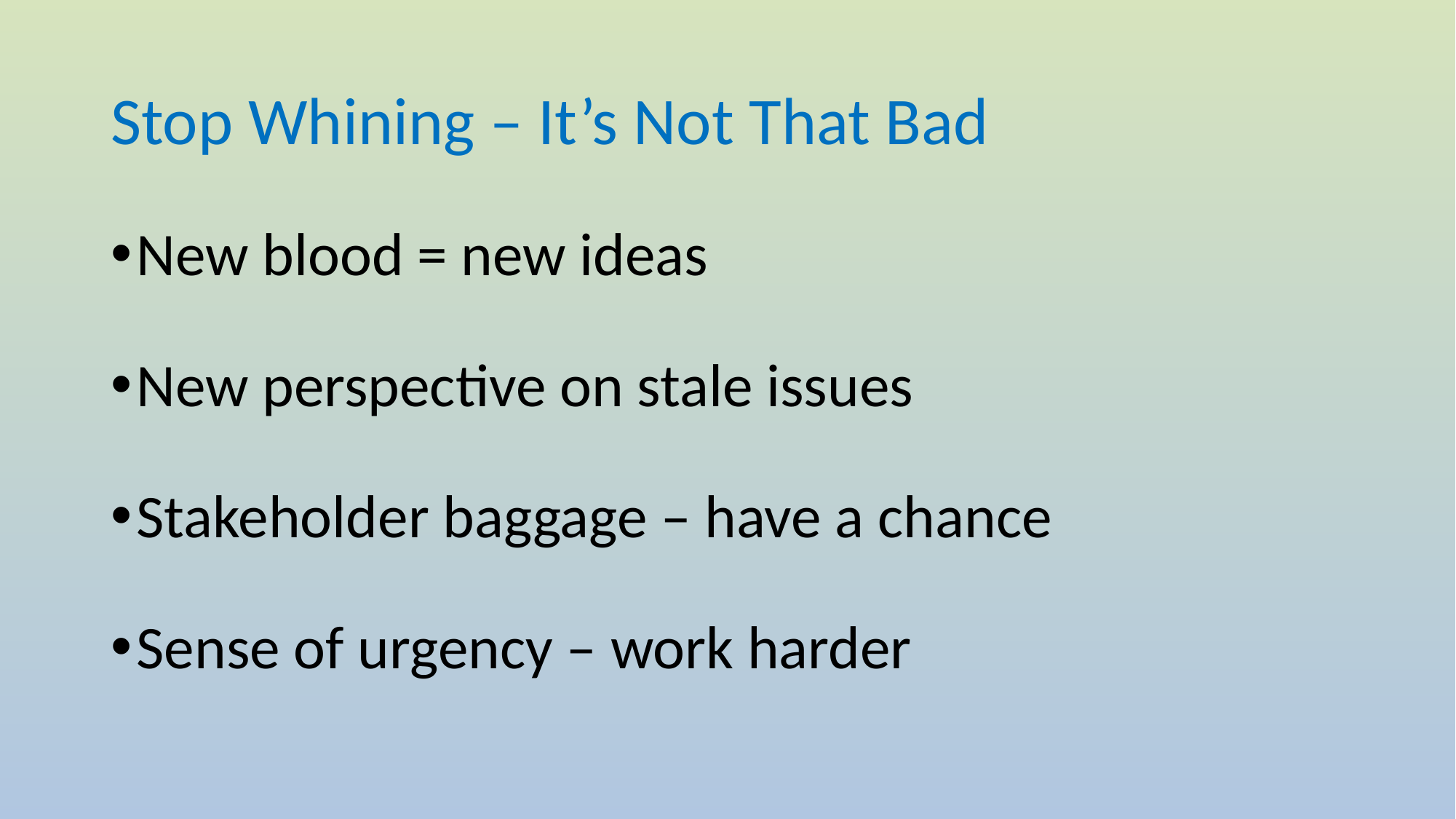

Stop Whining – It’s Not That Bad
New blood = new ideas

New perspective on stale issues

Stakeholder baggage – have a chance

Sense of urgency – work harder